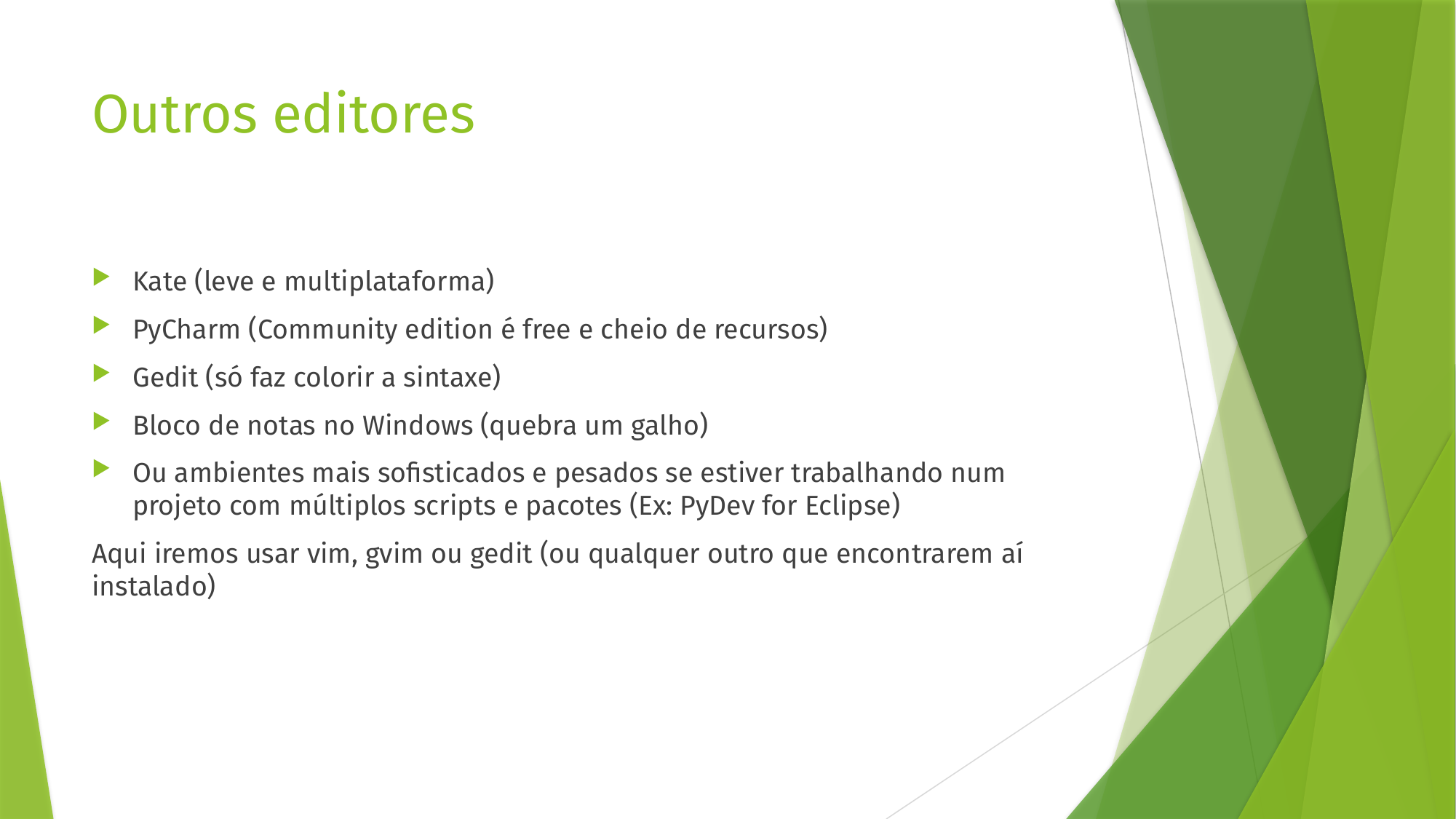

# Outros editores
Kate (leve e multiplataforma)
PyCharm (Community edition é free e cheio de recursos)
Gedit (só faz colorir a sintaxe)
Bloco de notas no Windows (quebra um galho)
Ou ambientes mais sofisticados e pesados se estiver trabalhando num projeto com múltiplos scripts e pacotes (Ex: PyDev for Eclipse)
Aqui iremos usar vim, gvim ou gedit (ou qualquer outro que encontrarem aí instalado)